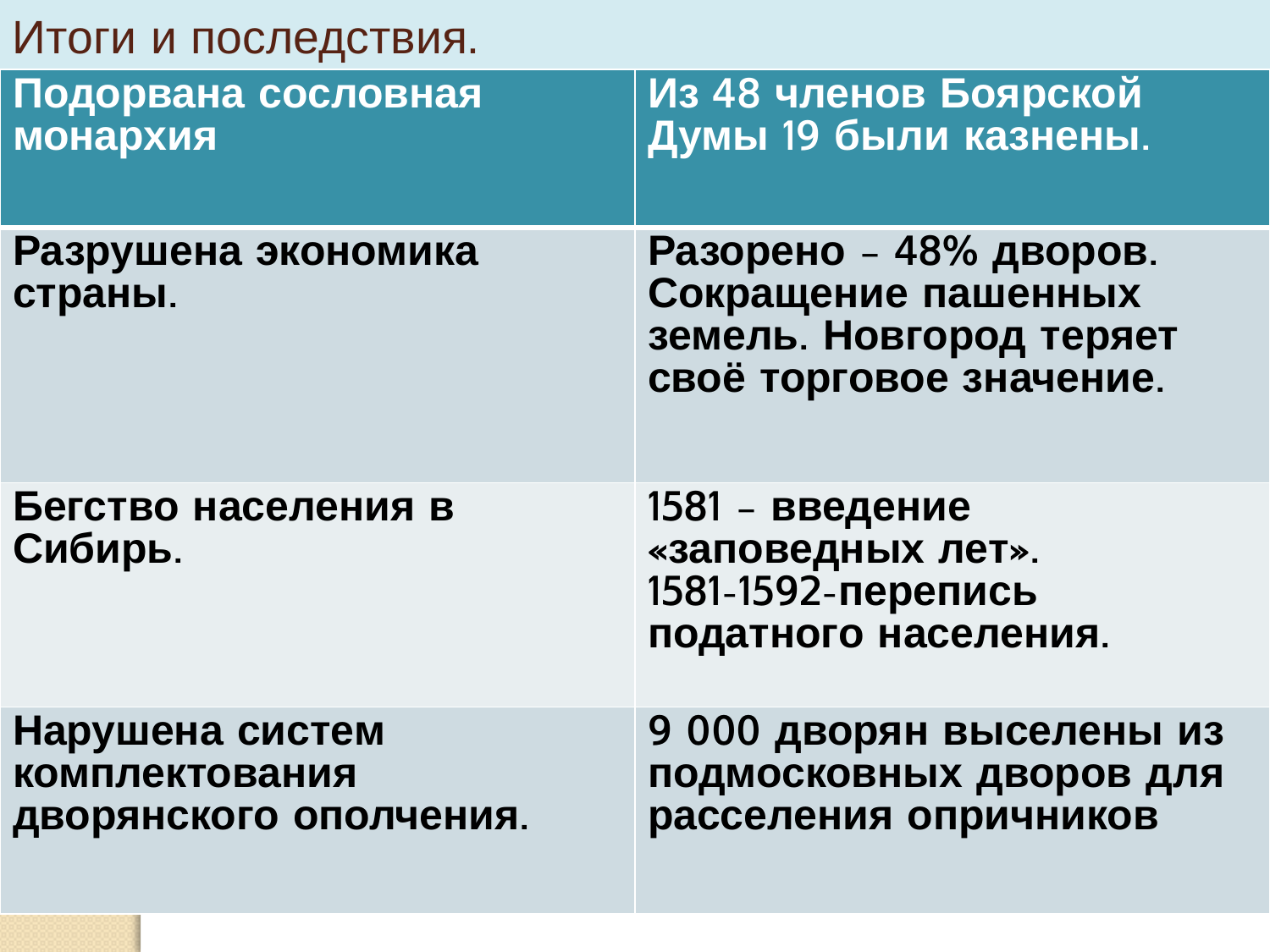

# Итоги и последствия.
| Подорвана сословная монархия | Из 48 членов Боярской Думы 19 были казнены. |
| --- | --- |
| Разрушена экономика страны. | Разорено – 48% дворов. Сокращение пашенных земель. Новгород теряет своё торговое значение. |
| Бегство населения в Сибирь. | 1581 – введение «заповедных лет». 1581-1592-перепись податного населения. |
| Нарушена систем комплектования дворянского ополчения. | 9 000 дворян выселены из подмосковных дворов для расселения опричников |